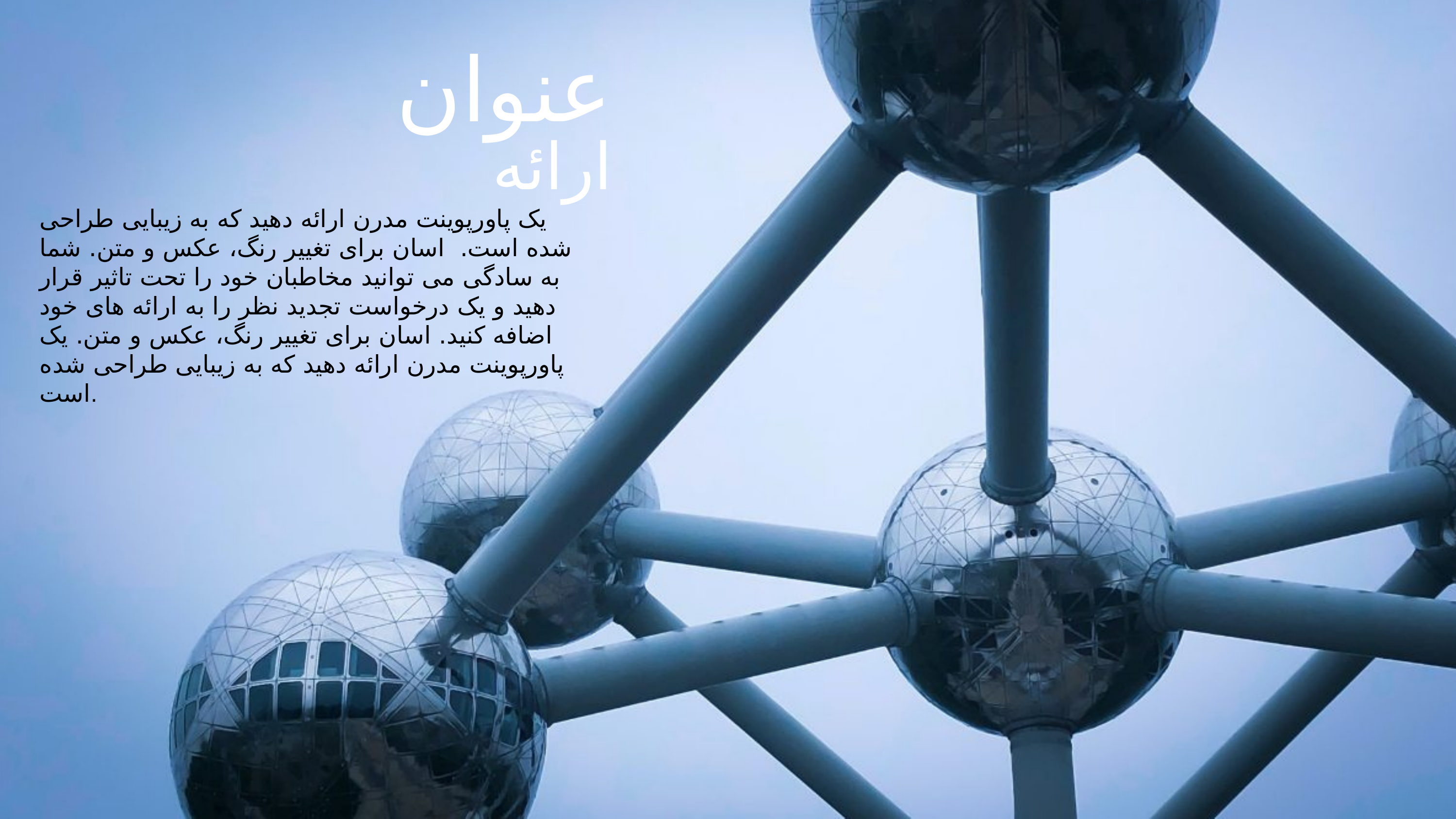

عنوان
ارائه
یک پاورپوینت مدرن ارائه دهید که به زیبایی طراحی شده است.  اسان برای تغییر رنگ، عکس و متن. شما به سادگی می توانید مخاطبان خود را تحت تاثیر قرار دهید و یک درخواست تجدید نظر را به ارائه های خود اضافه کنید. اسان برای تغییر رنگ، عکس و متن. یک پاورپوینت مدرن ارائه دهید که به زیبایی طراحی شده است.